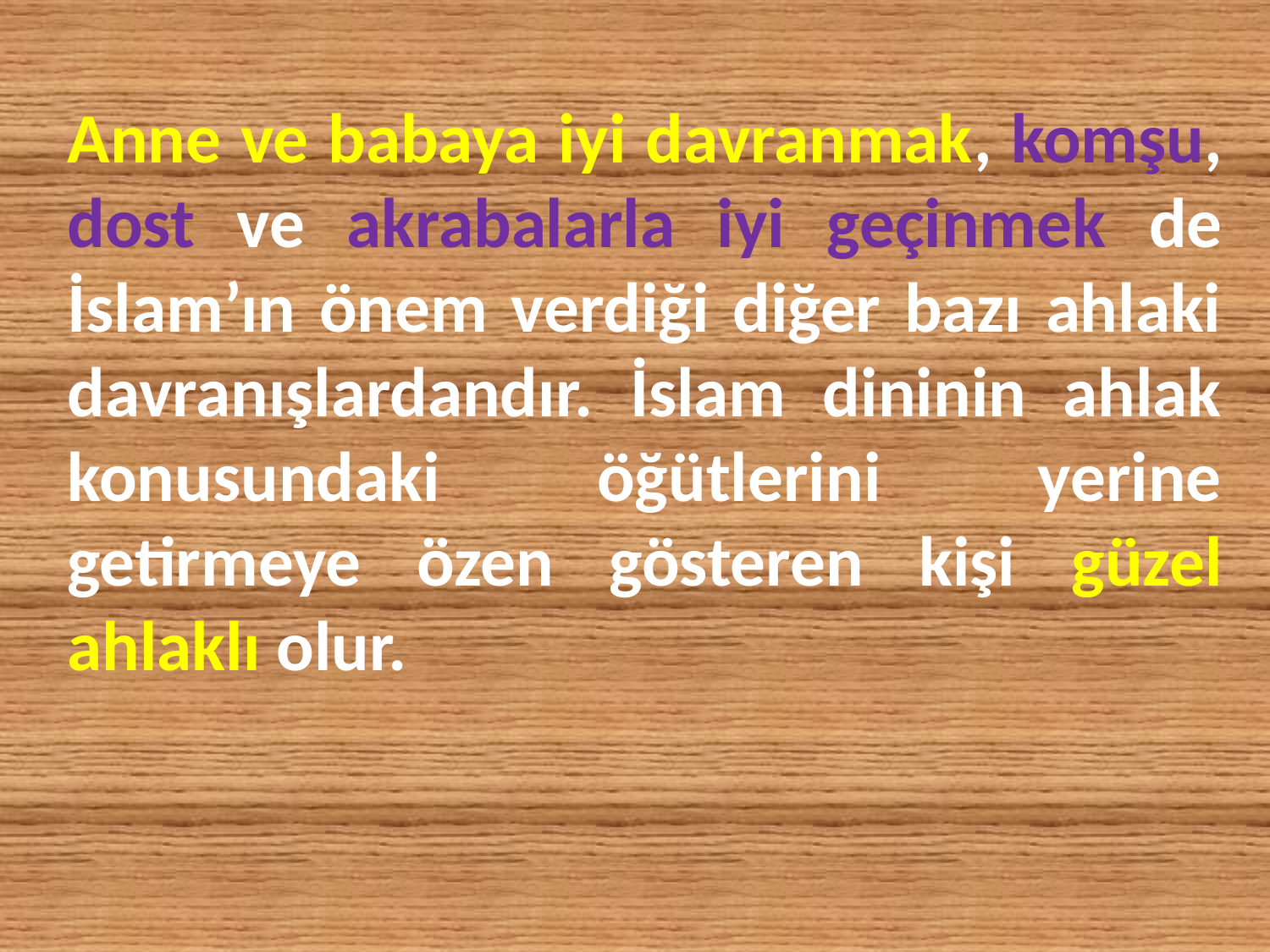

Anne ve babaya iyi davranmak, komşu, dost ve akrabalarla iyi geçinmek de İslam’ın önem verdiği diğer bazı ahlaki davranışlardandır. İslam dininin ahlak konusundaki öğütlerini yerine getirmeye özen gösteren kişi güzel ahlaklı olur.